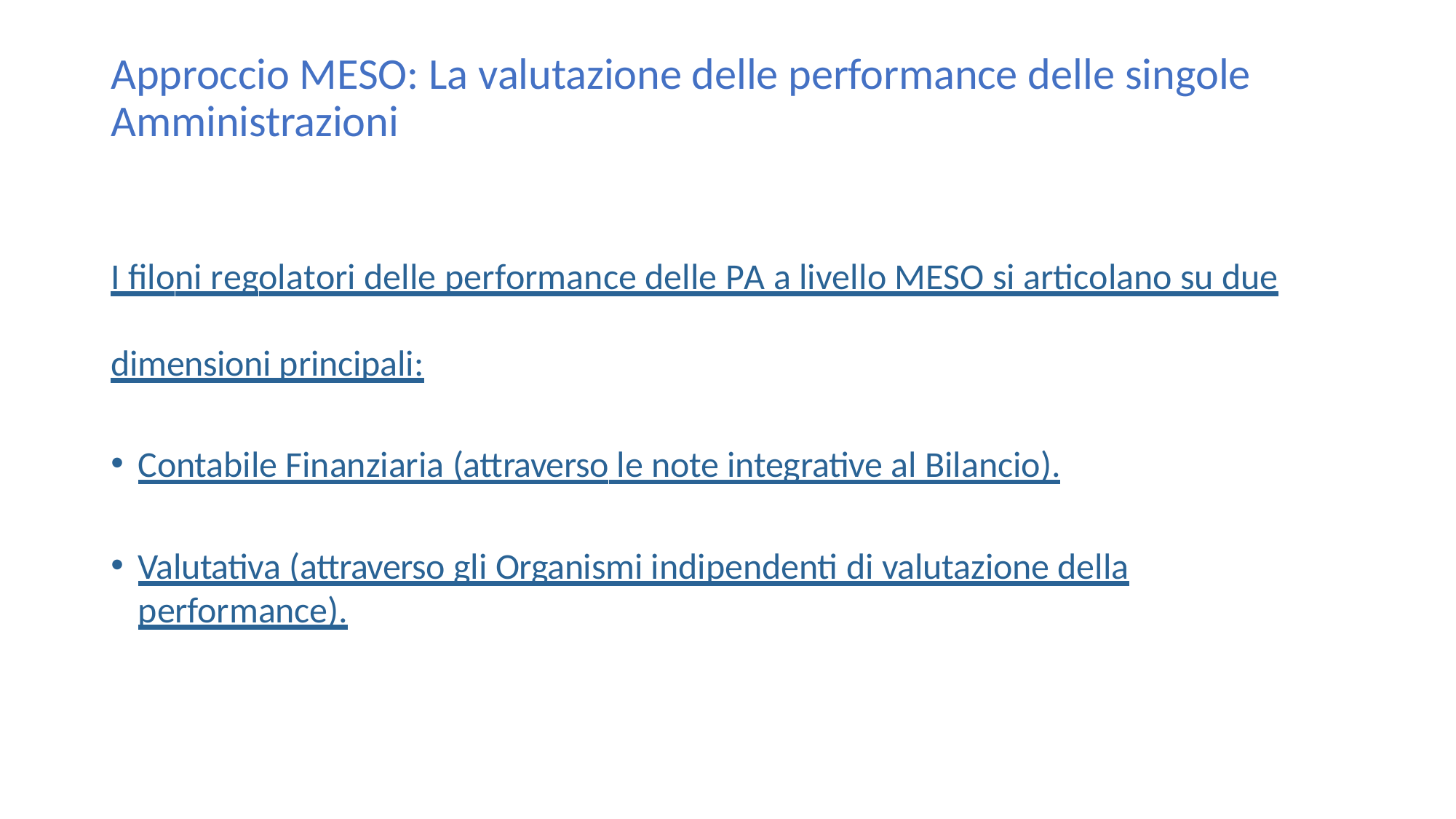

# Approccio MESO: La valutazione delle performance delle singole  Amministrazioni
I filoni regolatori delle performance delle PA a livello MESO si articolano su due

dimensioni principali:

Contabile Finanziaria (attraverso le note integrative al Bilancio).

Valutativa (attraverso gli Organismi indipendenti di valutazione della performance).